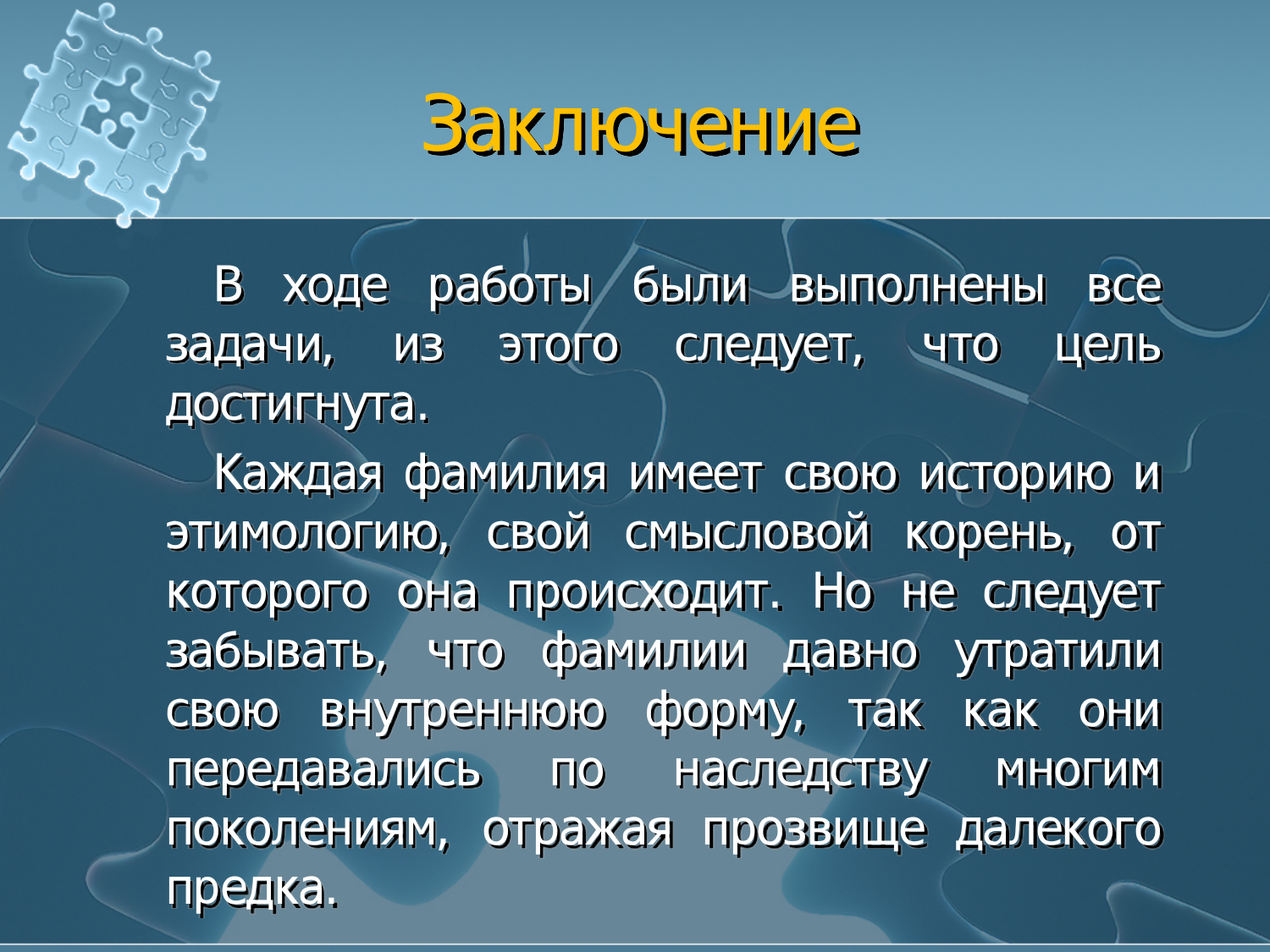

# Заключение
В ходе работы были выполнены все задачи, из этого следует, что цель достигнута.
Каждая фамилия имеет свою историю и этимологию, свой смысловой корень, от которого она происходит. Но не следует забывать, что фамилии давно утратили свою внутреннюю форму, так как они передавались по наследству многим поколениям, отражая прозвище далекого предка.